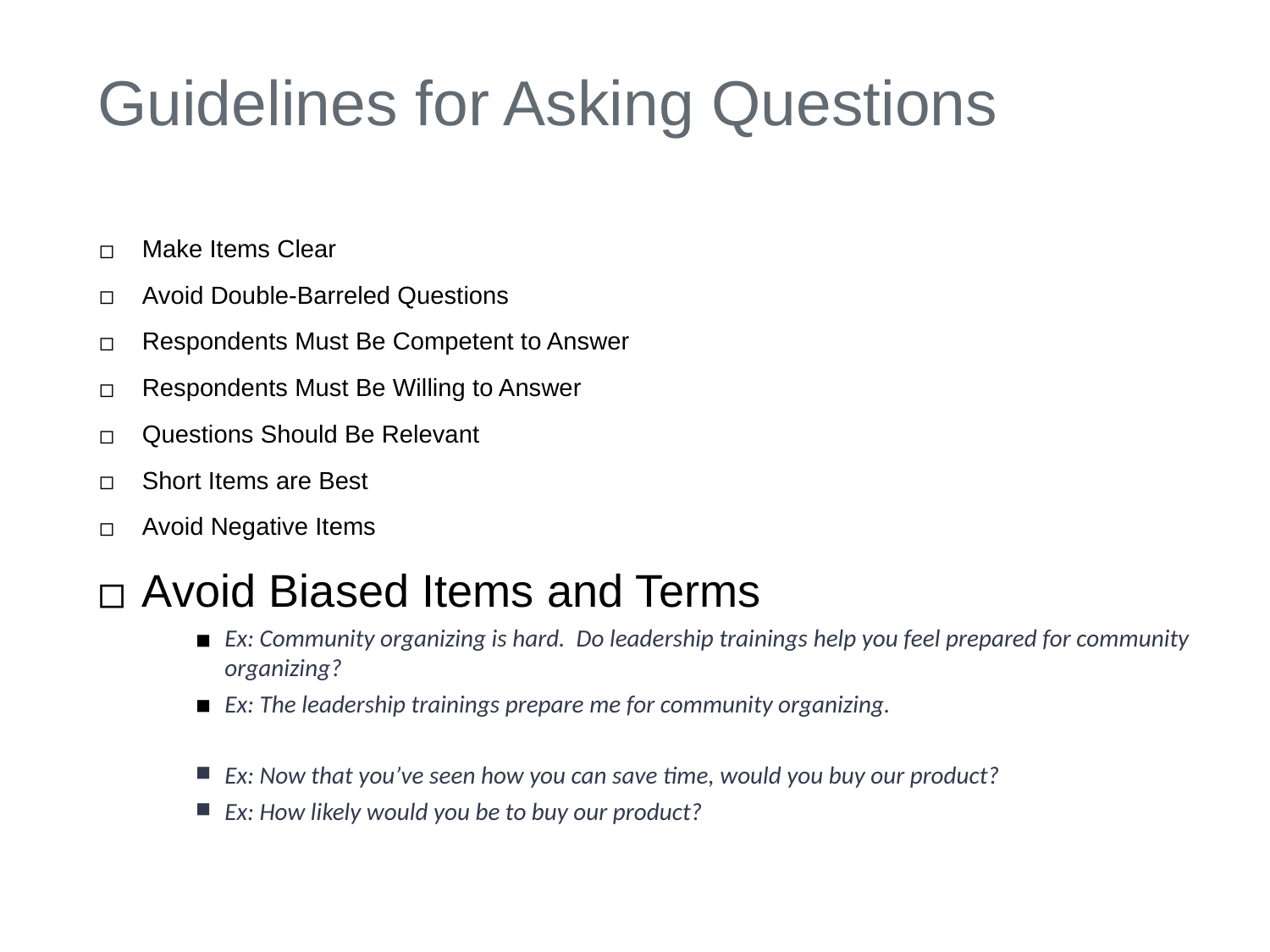

# Guidelines for Asking Questions
Make Items Clear
Avoid Double-Barreled Questions
Respondents Must Be Competent to Answer
Respondents Must Be Willing to Answer
Questions Should Be Relevant
Short Items are Best
Avoid Negative Items
Avoid Biased Items and Terms
Ex: Community organizing is hard.  Do leadership trainings help you feel prepared for community organizing?
Ex: The leadership trainings prepare me for community organizing.

Ex: Now that you’ve seen how you can save time, would you buy our product?
Ex: How likely would you be to buy our product?